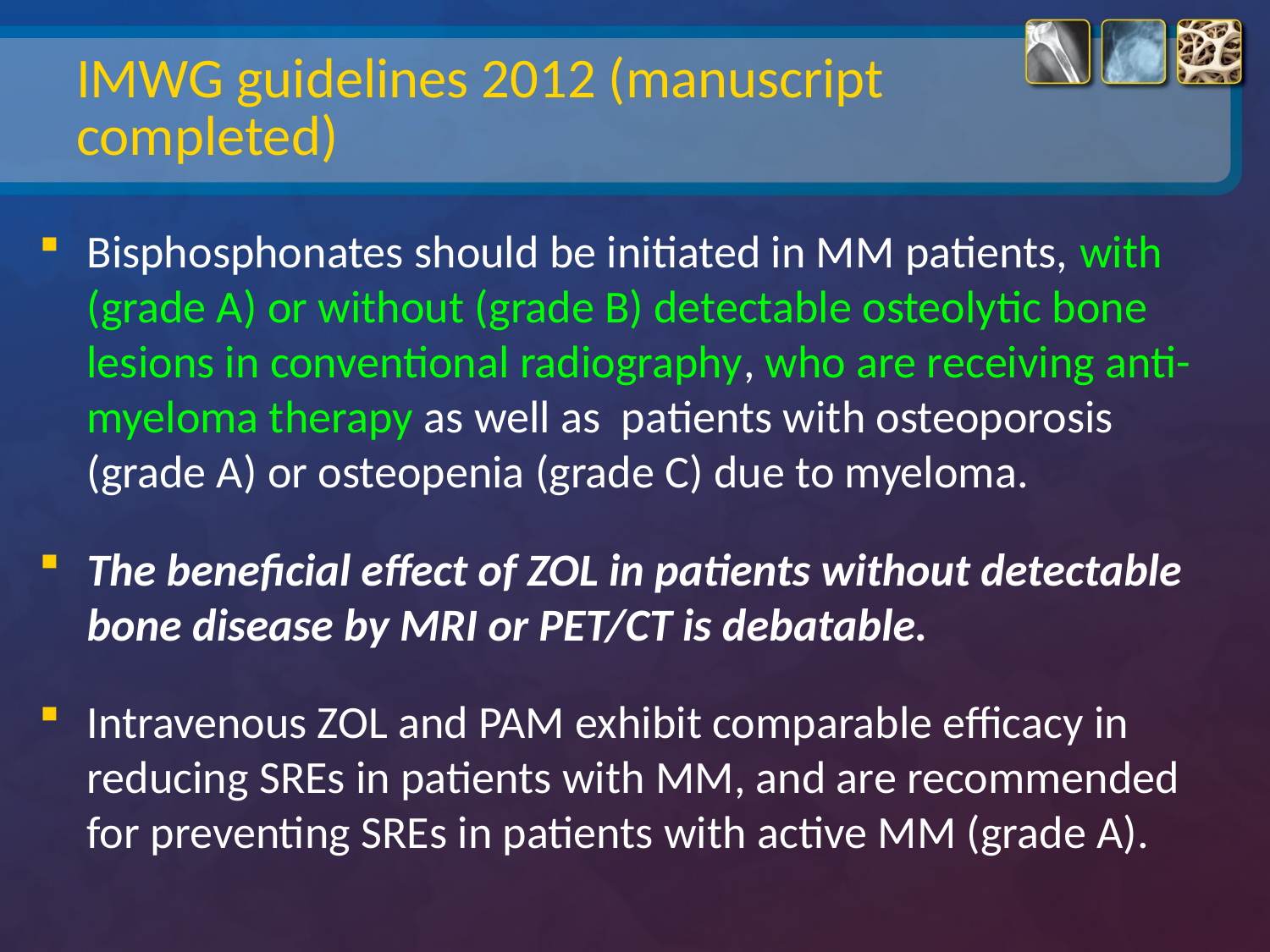

# IMWG guidelines 2012 (manuscript completed)
Bisphosphonates should be initiated in MM patients, with (grade A) or without (grade B) detectable osteolytic bone lesions in conventional radiography, who are receiving anti-myeloma therapy as well as  patients with osteoporosis (grade A) or osteopenia (grade C) due to myeloma.
The beneficial effect of ZOL in patients without detectable bone disease by MRI or PET/CT is debatable.
Intravenous ZOL and PAM exhibit comparable efficacy in reducing SREs in patients with MM, and are recommended for preventing SREs in patients with active MM (grade A).